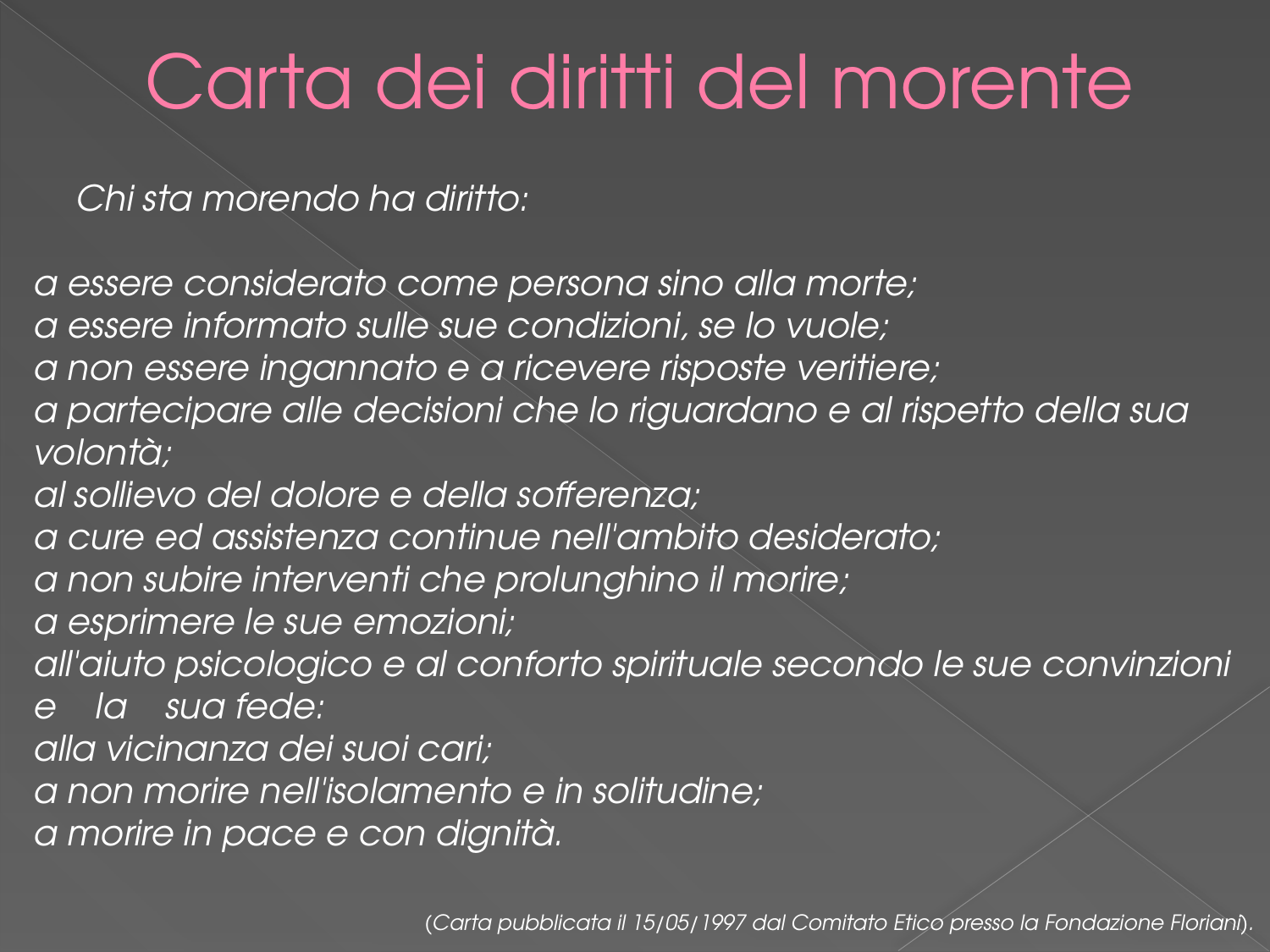

# Carta dei diritti del morente
    Chi sta morendo ha diritto:
a essere considerato come persona sino alla morte;
a essere informato sulle sue condizioni, se lo vuole;
a non essere ingannato e a ricevere risposte veritiere;
a partecipare alle decisioni che lo riguardano e al rispetto della sua volontà;
al sollievo del dolore e della sofferenza;
a cure ed assistenza continue nell'ambito desiderato;
a non subire interventi che prolunghino il morire;
a esprimere le sue emozioni;
all'aiuto psicologico e al conforto spirituale secondo le sue convinzioni e    la    sua fede:
alla vicinanza dei suoi cari;
a non morire nell'isolamento e in solitudine;
a morire in pace e con dignità.
			 (Carta pubblicata il 15/05/1997 dal Comitato Etico presso la Fondazione Floriani).